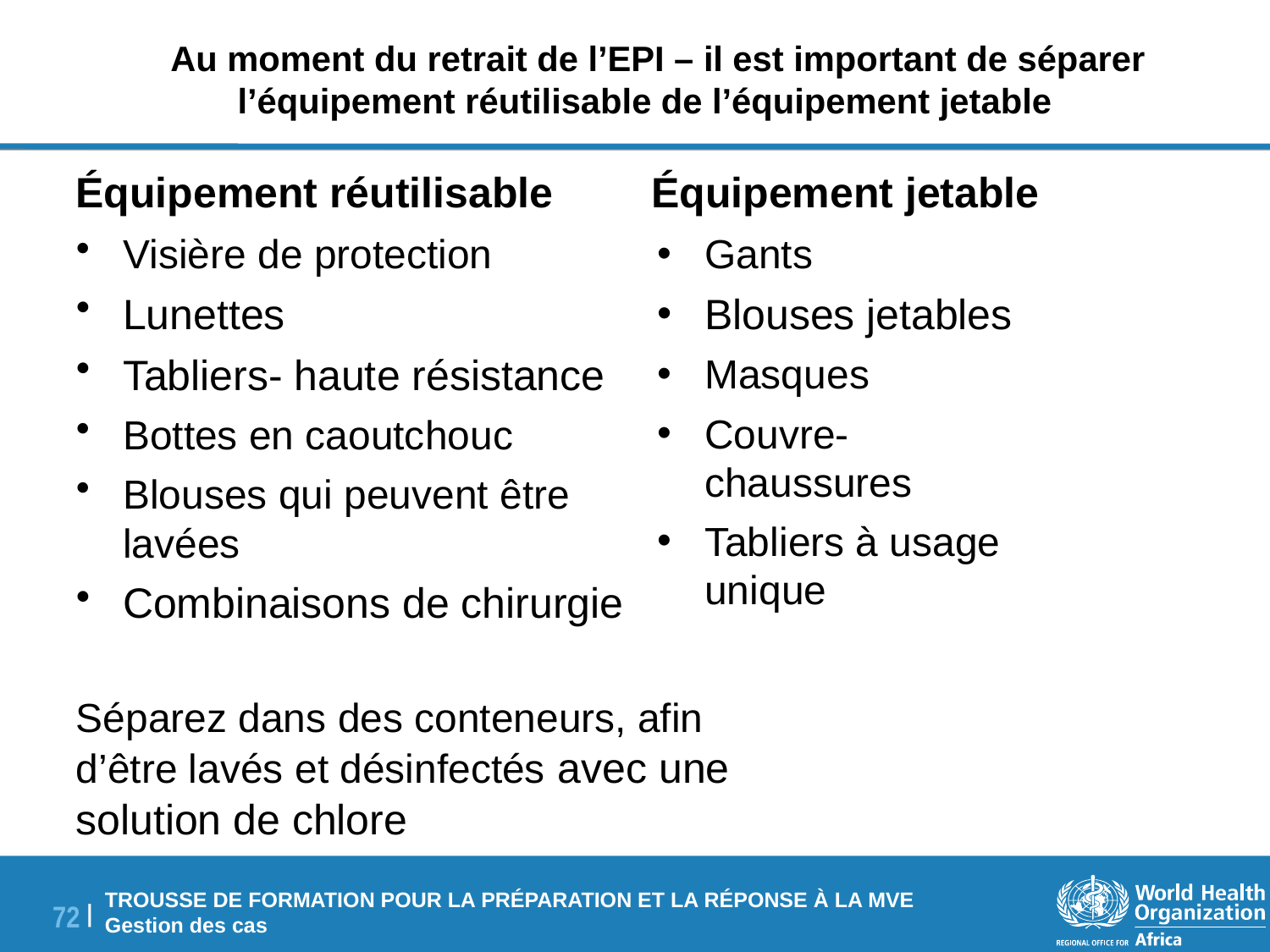

Au moment du retrait de l’EPI – il est important de séparer l’équipement réutilisable de l’équipement jetable
Équipement réutilisable	Équipement jetable
Visière de protection
Lunettes
Tabliers- haute résistance
Bottes en caoutchouc
Blouses qui peuvent être lavées
Combinaisons de chirurgie
Gants
Blouses jetables
Masques
Couvre-chaussures
Tabliers à usage unique
Séparez dans des conteneurs, afin d’être lavés et désinfectés avec une solution de chlore